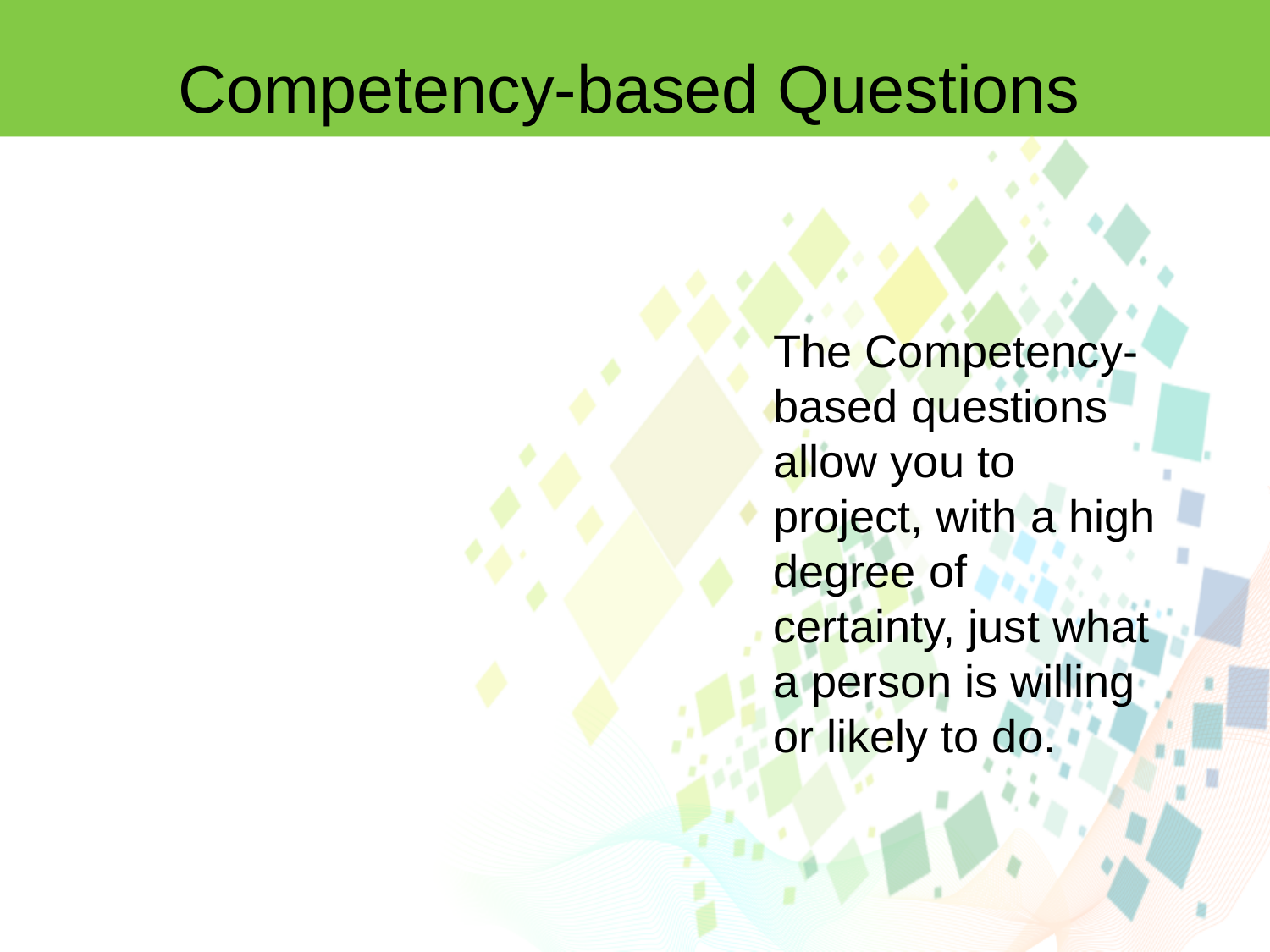

Competency-based Questions
The Competency-based questions allow you to project, with a high degree of certainty, just what a person is willing or likely to do.